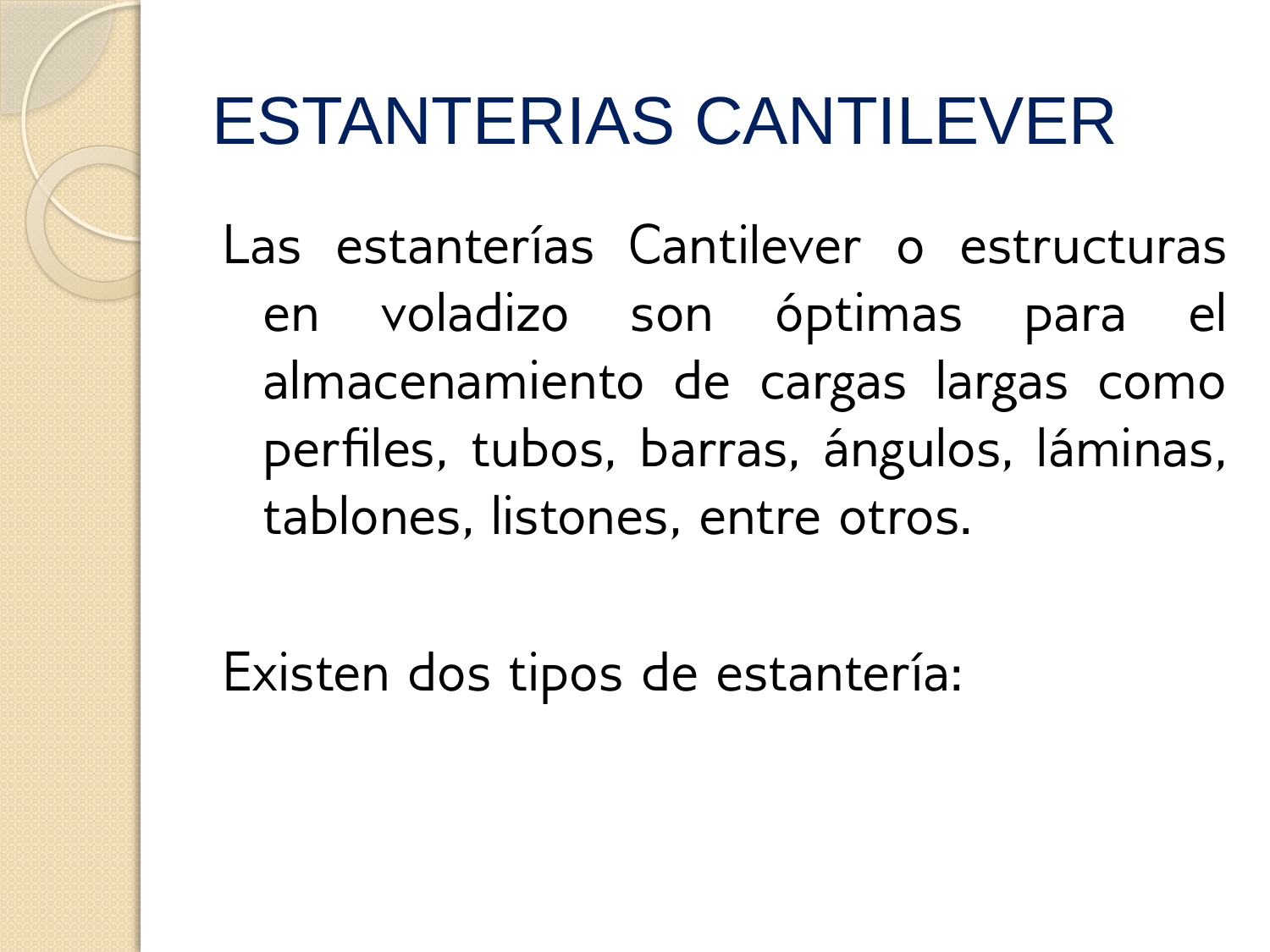

# ESTANTERIAS CANTILEVER
Las estanterías Cantilever o estructuras en voladizo son óptimas para el almacenamiento de cargas largas como perfiles, tubos, barras, ángulos, láminas, tablones, listones, entre otros.

Existen dos tipos de estantería: